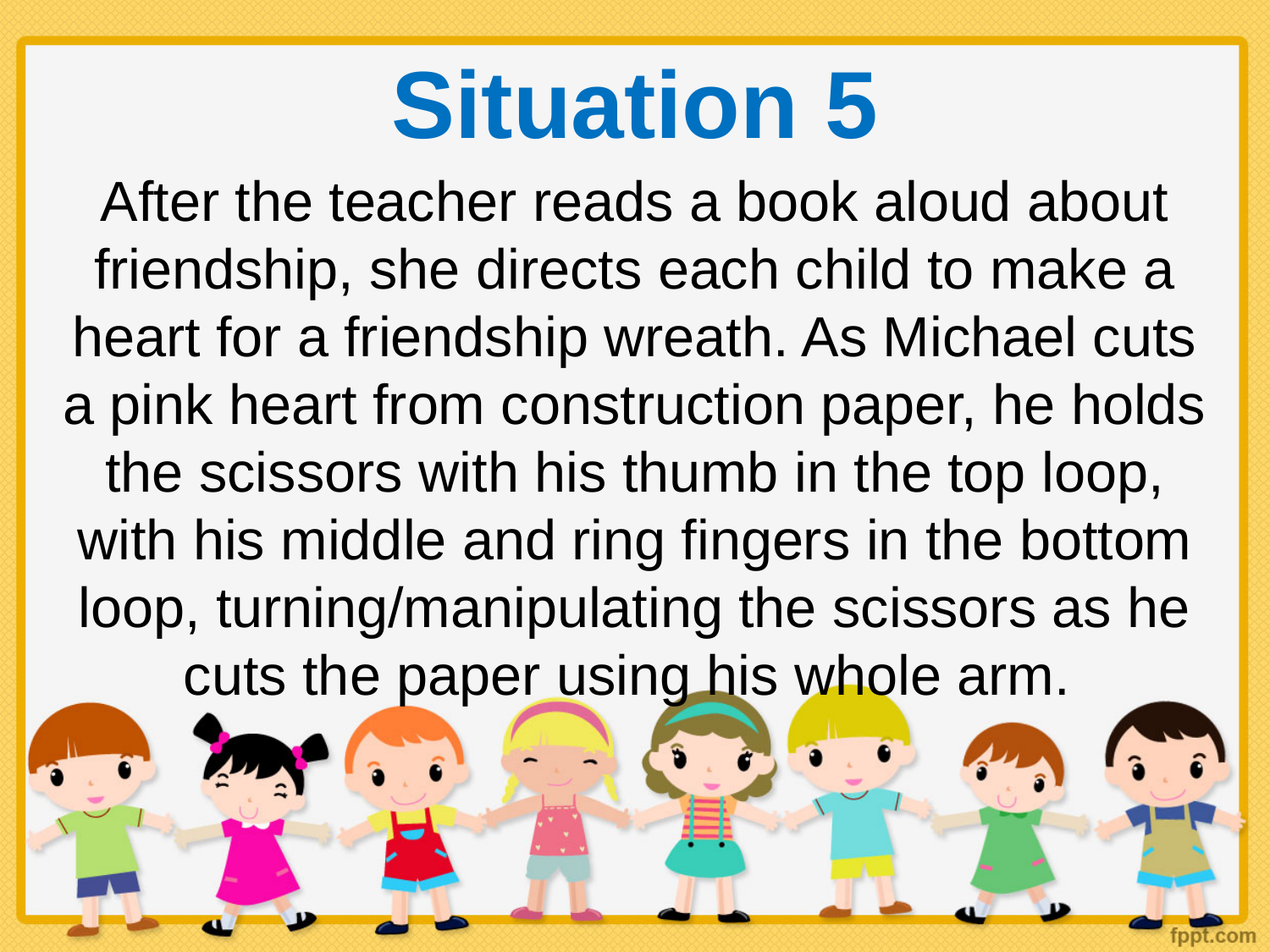

# Situation 5
After the teacher reads a book aloud about friendship, she directs each child to make a heart for a friendship wreath. As Michael cuts a pink heart from construction paper, he holds the scissors with his thumb in the top loop, with his middle and ring fingers in the bottom loop, turning/manipulating the scissors as he cuts the paper using his whole arm.